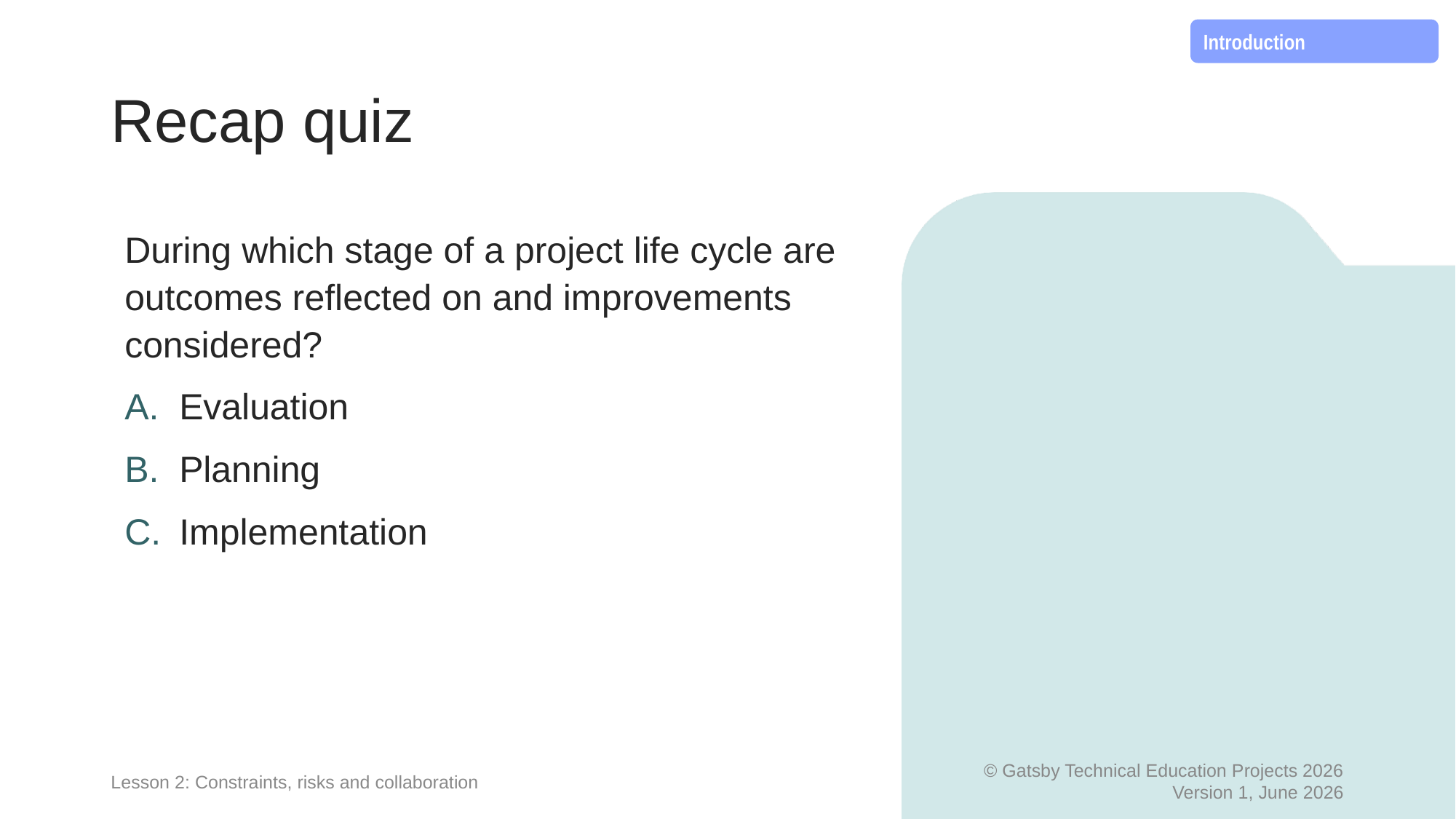

Introduction
# Recap quiz
During which stage of a project life cycle are outcomes reflected on and improvements considered?
Evaluation
Planning
Implementation
Lesson 2: Constraints, risks and collaboration